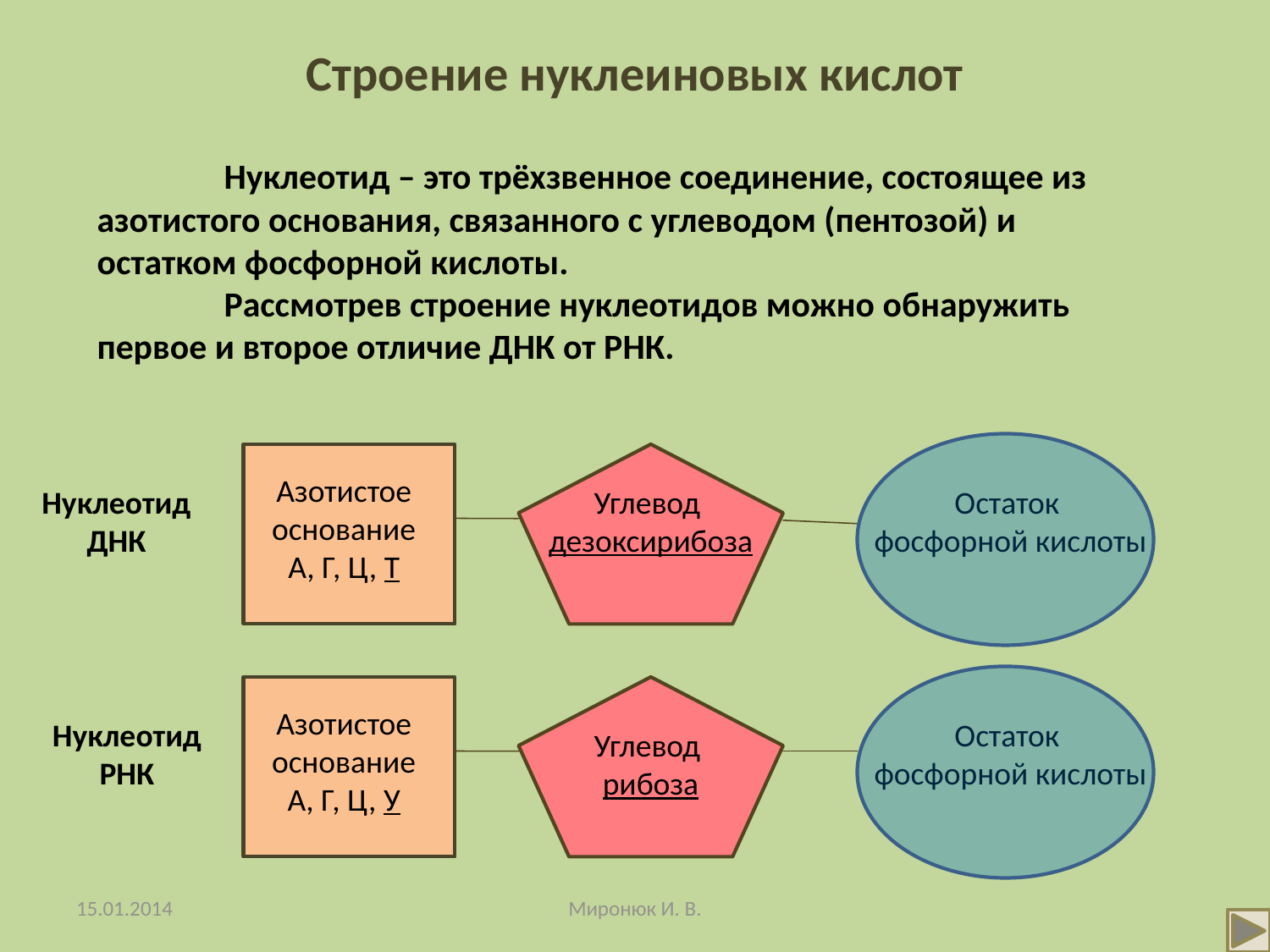

# Строение нуклеиновых кислот
	Нуклеотид – это трёхзвенное соединение, состоящее из азотистого основания, связанного с углеводом (пентозой) и остатком фосфорной кислоты.
	Рассмотрев строение нуклеотидов можно обнаружить  первое и второе отличие ДНК от РНК.

Азотистое основание А, Г, Ц, Т
Углевод
дезоксирибоза
Остаток
фосфорной кислоты
Нуклеотид
ДНК

Азотистое основание А, Г, Ц, У
Остаток
фосфорной кислоты
Углевод
рибоза
Нуклеотид РНК
15.01.2014
Миронюк И. В.